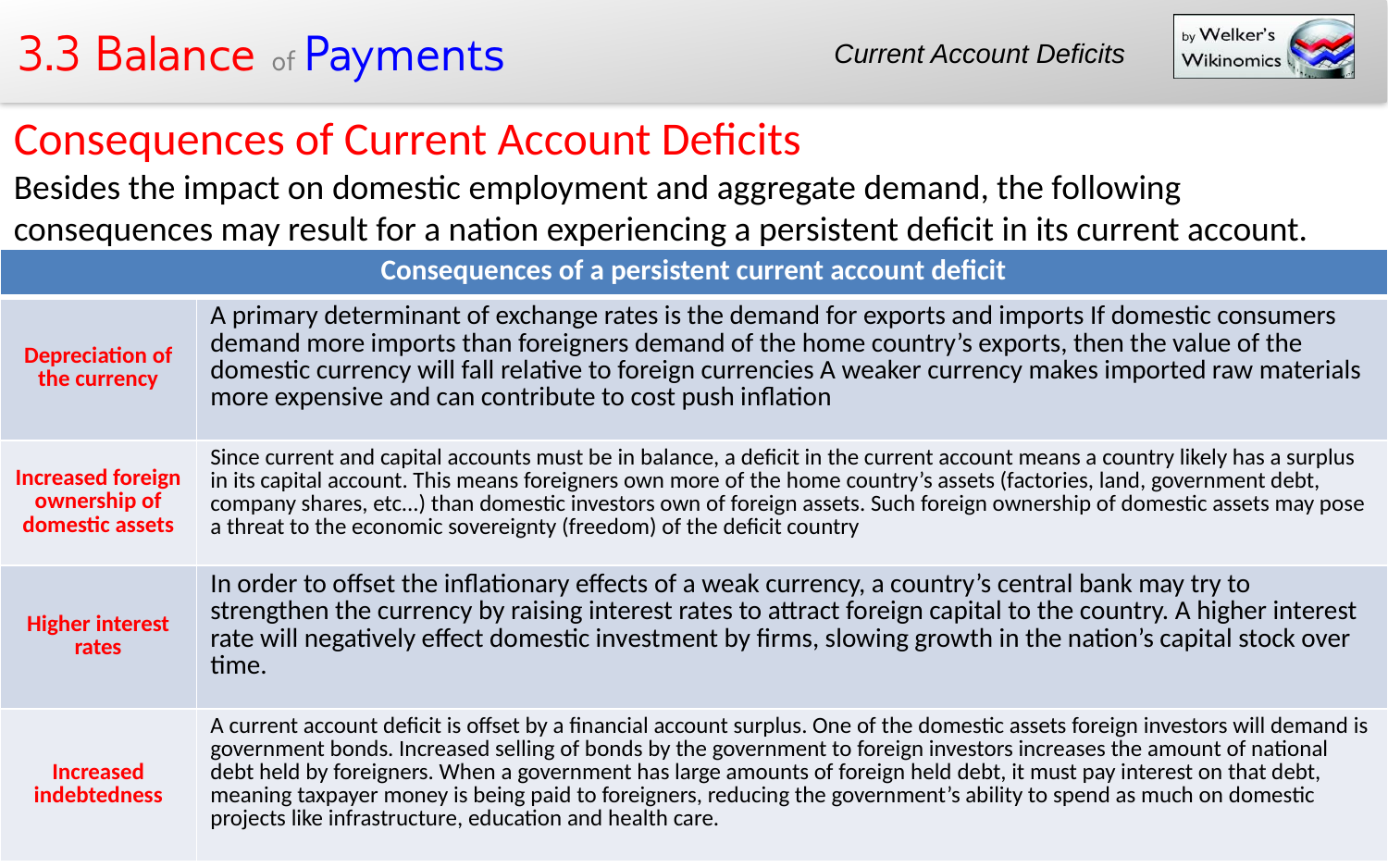

Current Account Deficits
Consequences of Current Account Deficits
Besides the impact on domestic employment and aggregate demand, the following consequences may result for a nation experiencing a persistent deficit in its current account.

| Consequences of a persistent current account deficit |  |
| --- | --- |
| Depreciation of the currency | A primary determinant of exchange rates is the demand for exports and imports If domestic consumers demand more imports than foreigners demand of the home country’s exports, then the value of the domestic currency will fall relative to foreign currencies A weaker currency makes imported raw materials more expensive and can contribute to cost push inflation |
| Increased foreign ownership of domestic assets | Since current and capital accounts must be in balance, a deficit in the current account means a country likely has a surplus in its capital account. This means foreigners own more of the home country’s assets (factories, land, government debt, company shares, etc...) than domestic investors own of foreign assets. Such foreign ownership of domestic assets may pose a threat to the economic sovereignty (freedom) of the deficit country |
| Higher interest rates | In order to offset the inflationary effects of a weak currency, a country’s central bank may try to strengthen the currency by raising interest rates to attract foreign capital to the country. A higher interest rate will negatively effect domestic investment by firms, slowing growth in the nation’s capital stock over time. |
| Increased indebtedness | A current account deficit is offset by a financial account surplus. One of the domestic assets foreign investors will demand is government bonds. Increased selling of bonds by the government to foreign investors increases the amount of national debt held by foreigners. When a government has large amounts of foreign held debt, it must pay interest on that debt, meaning taxpayer money is being paid to foreigners, reducing the government’s ability to spend as much on domestic projects like infrastructure, education and health care. |